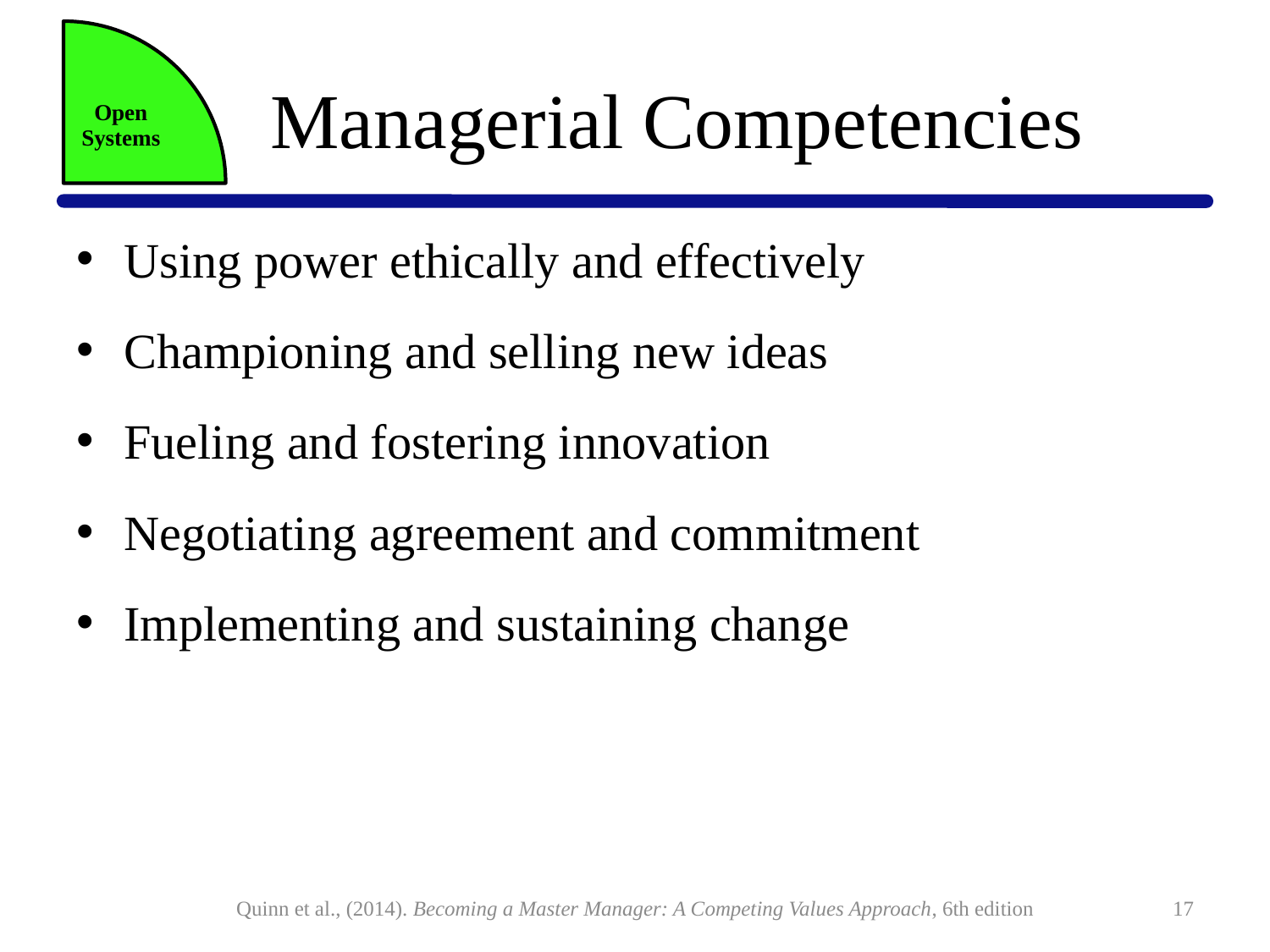

Open Systems
# Managerial Competencies
Using power ethically and effectively
Championing and selling new ideas
Fueling and fostering innovation
Negotiating agreement and commitment
Implementing and sustaining change

Quinn et al., (2014). Becoming a Master Manager: A Competing Values Approach, 6th edition
17